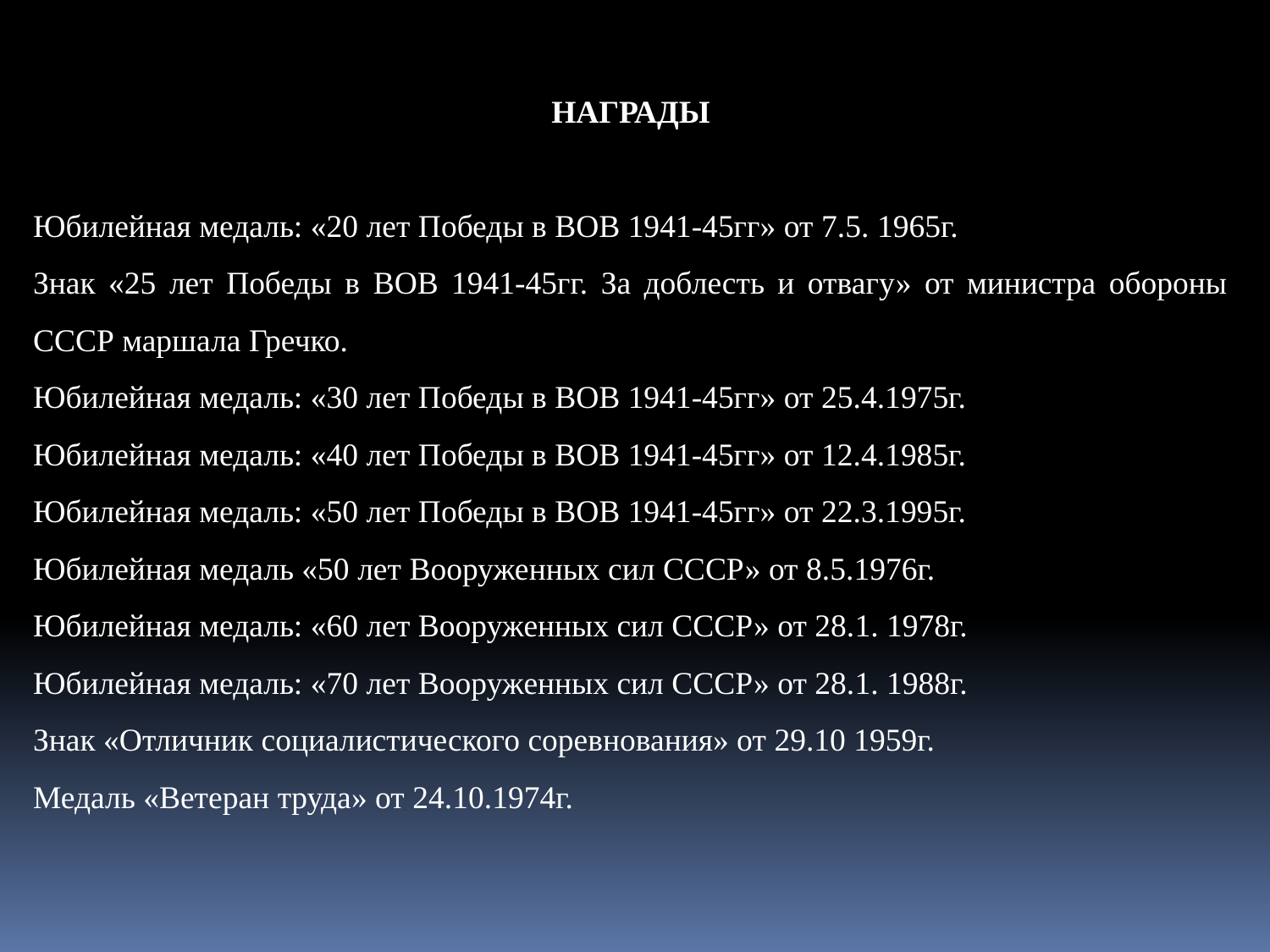

НАГРАДЫ
Орден Великой Отечественной войны 2 степени от 11.3. 1985г указом Президиума Юбилейная медаль: «20 лет Победы в ВОВ 1941-45гг» от 7.5. 1965г.
Знак «25 лет Победы в ВОВ 1941-45гг. За доблесть и отвагу» от министра обороны СССР маршала Гречко.
Юбилейная медаль: «30 лет Победы в ВОВ 1941-45гг» от 25.4.1975г.
Юбилейная медаль: «40 лет Победы в ВОВ 1941-45гг» от 12.4.1985г.
Юбилейная медаль: «50 лет Победы в ВОВ 1941-45гг» от 22.3.1995г.
Юбилейная медаль «50 лет Вооруженных сил СССР» от 8.5.1976г.
Юбилейная медаль: «60 лет Вооруженных сил СССР» от 28.1. 1978г.
Юбилейная медаль: «70 лет Вооруженных сил СССР» от 28.1. 1988г.
Знак «Отличник социалистического соревнования» от 29.10 1959г.
Медаль «Ветеран труда» от 24.10.1974г.